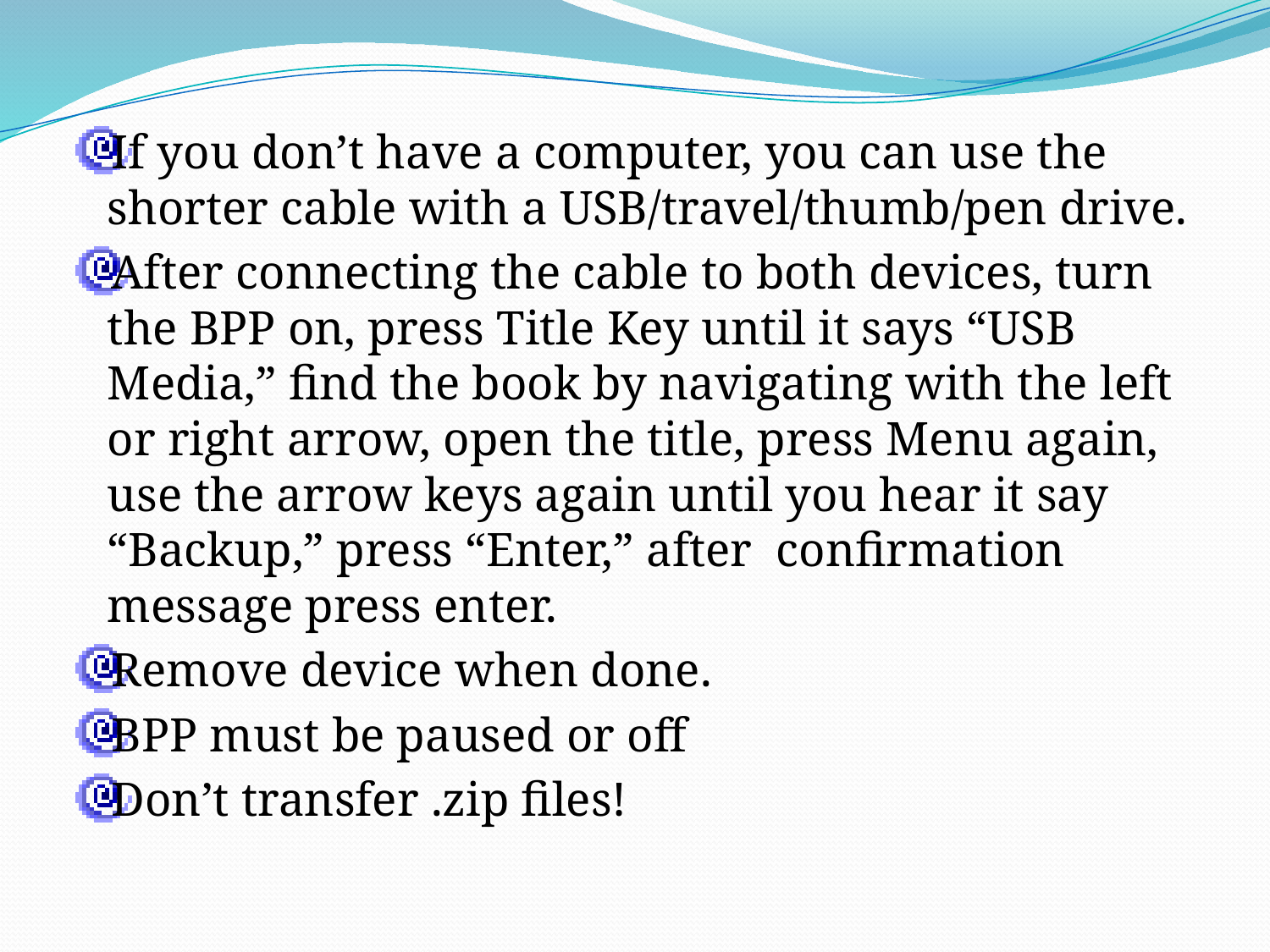

If you don’t have a computer, you can use the shorter cable with a USB/travel/thumb/pen drive.
After connecting the cable to both devices, turn the BPP on, press Title Key until it says “USB Media,” find the book by navigating with the left or right arrow, open the title, press Menu again, use the arrow keys again until you hear it say “Backup,” press “Enter,” after  confirmation message press enter.
Remove device when done.
BPP must be paused or off
Don’t transfer .zip files!